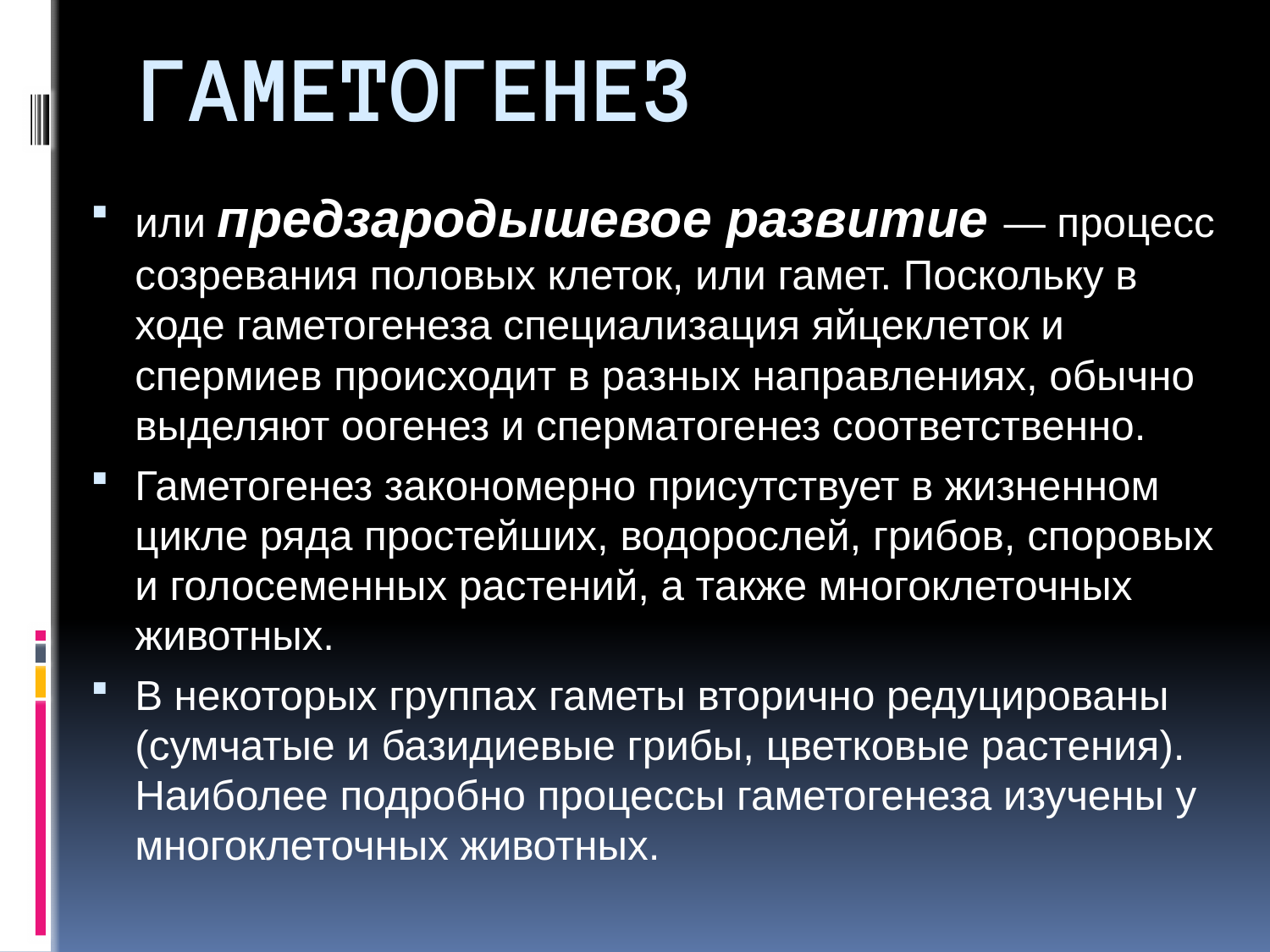

# ГАМЕТОГЕНЕЗ
или предзародышевое развитие — процесс созревания половых клеток, или гамет. Поскольку в ходе гаметогенеза специализация яйцеклеток и спермиев происходит в разных направлениях, обычно выделяют оогенез и сперматогенез соответственно.
Гаметогенез закономерно присутствует в жизненном цикле ряда простейших, водорослей, грибов, споровых и голосеменных растений, а также многоклеточных животных.
В некоторых группах гаметы вторично редуцированы (сумчатые и базидиевые грибы, цветковые растения). Наиболее подробно процессы гаметогенеза изучены у многоклеточных животных.